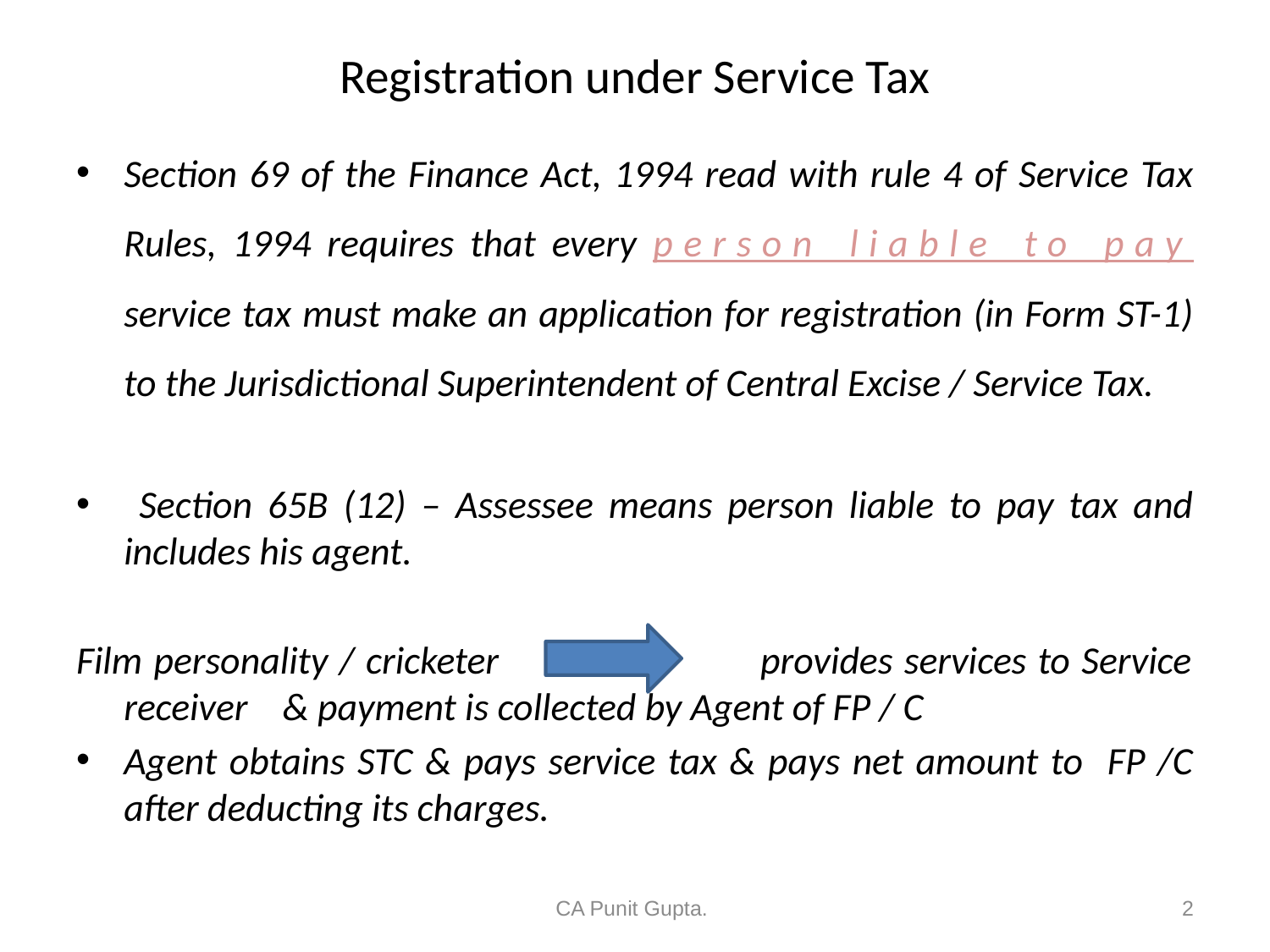

# Registration under Service Tax
Section 69 of the Finance Act, 1994 read with rule 4 of Service Tax Rules, 1994 requires that every person liable to pay service tax must make an application for registration (in Form ST-1) to the Jurisdictional Superintendent of Central Excise / Service Tax.

 Section 65B (12) – Assessee means person liable to pay tax and includes his agent.

Film personality / cricketer                       provides services to Service receiver    & payment is collected by Agent of FP / C
Agent obtains STC & pays service tax & pays net amount to  FP /C after deducting its charges.

CA Punit Gupta.
2